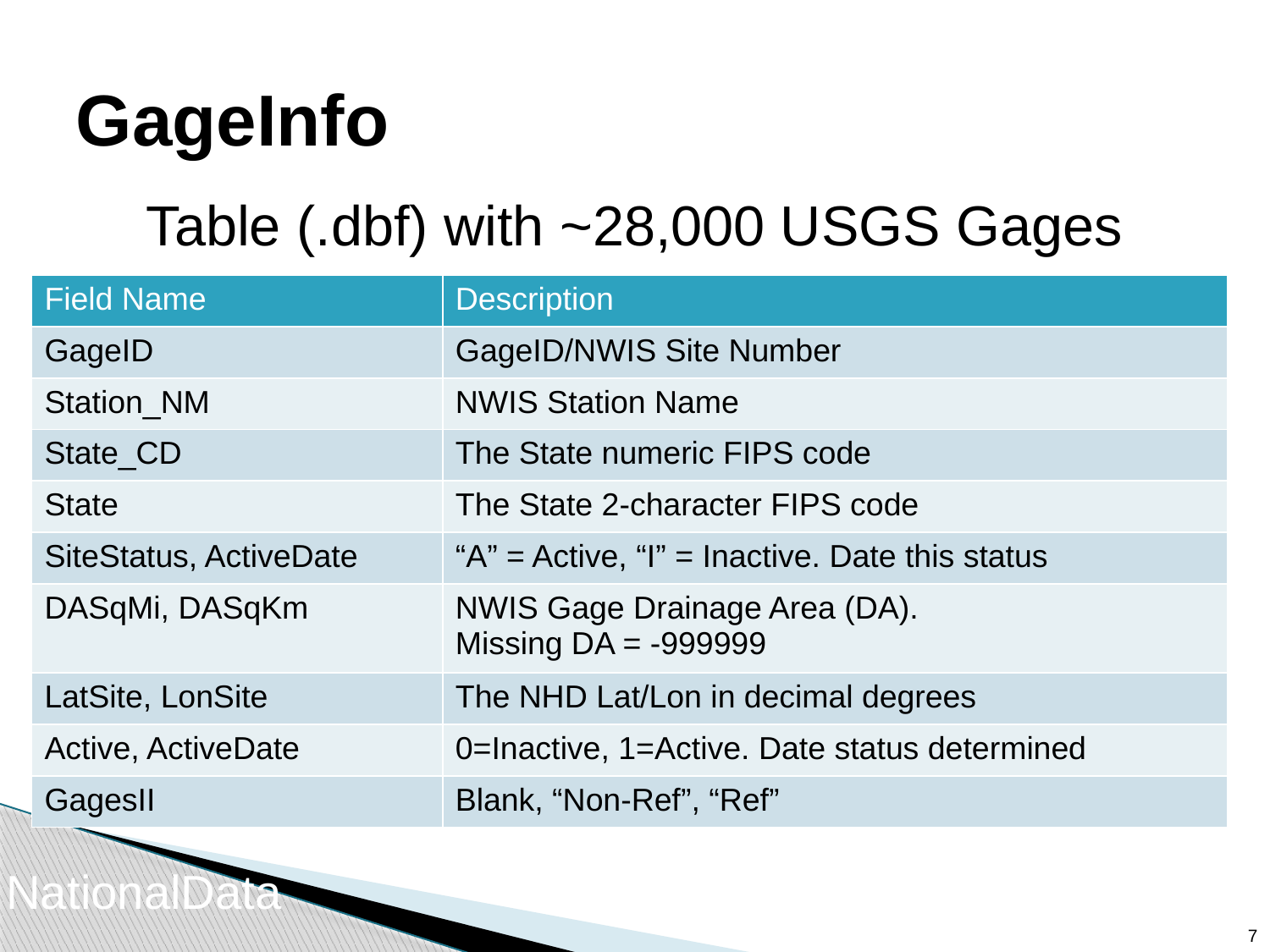

# GageInfo
Table (.dbf) with ~28,000 USGS Gages
| Field Name | Description |
| --- | --- |
| GageID | GageID/NWIS Site Number |
| Station\_NM | NWIS Station Name |
| State\_CD | The State numeric FIPS code |
| State | The State 2-character FIPS code |
| SiteStatus, ActiveDate | “A” = Active, “I” = Inactive. Date this status |
| DASqMi, DASqKm | NWIS Gage Drainage Area (DA). Missing DA = -999999 |
| LatSite, LonSite | The NHD Lat/Lon in decimal degrees |
| Active, ActiveDate | 0=Inactive, 1=Active. Date status determined |
| GagesII | Blank, “Non-Ref”, “Ref” |
NationalData
7
7